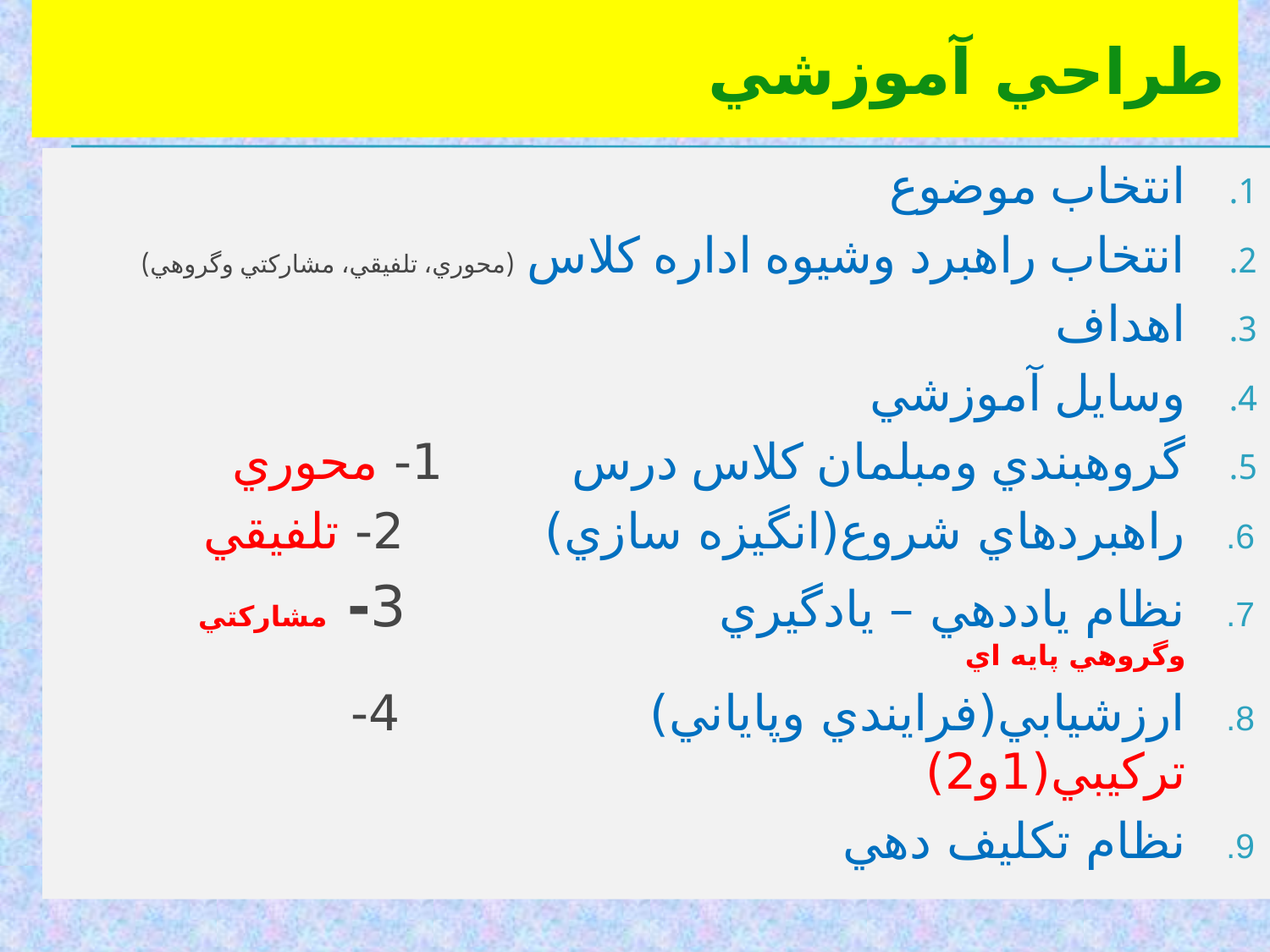

# طراحي آموزشي
انتخاب موضوع
انتخاب راهبرد وشيوه اداره كلاس (محوري، تلفيقي، مشاركتي وگروهي)
اهداف
وسايل آموزشي
گروهبندي ومبلمان كلاس درس          1- محوري
راهبردهاي شروع(انگيزه سازي)         2- تلفيقي
نظام ياددهي – يادگيري                    3- مشاركتي وگروهي پايه اي
ارزشيابي(فرايندي وپاياني)                4- تركيبي(1و2)
نظام تكليف دهي
انتخاب موضوع
انتخاب راهبرد وشيوه اداره كلاس (محوري، تلفيقي، مشاركتي وگروهي)
اهداف
وسايل آموزشي
گروهبندي ومبلمان كلاس درس          1- محوري
راهبردهاي شروع(انگيزه سازي)         2- تلفيقي
نظام ياددهي – يادگيري                    3- مشاركتي وگروهي پايه اي
ارزشيابي(فرايندي وپاياني)                4- تركيبي(1و2)
نظام تكليف دهي